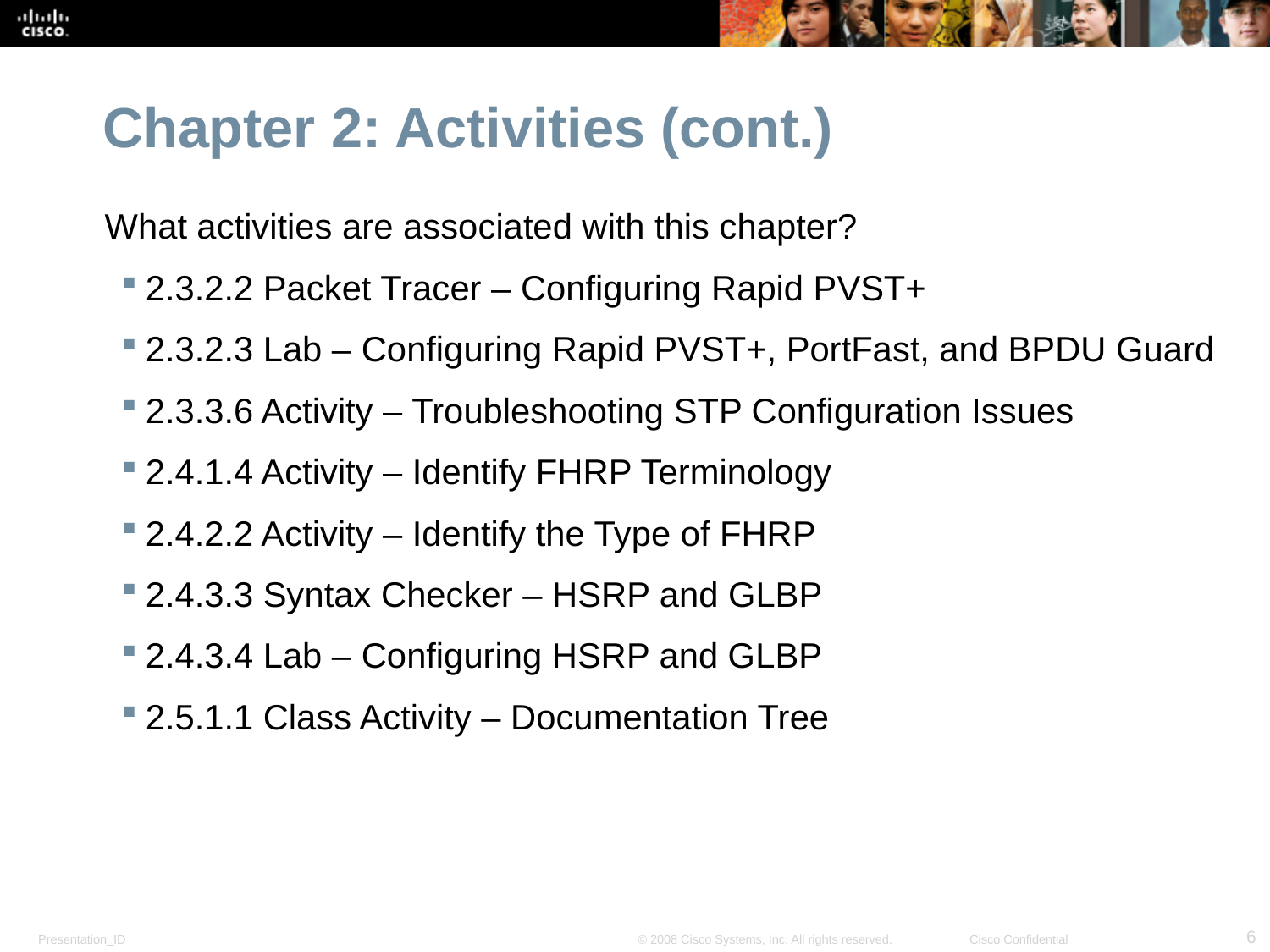

Chapter 2: Activities (cont.)
What activities are associated with this chapter?
2.3.2.2 Packet Tracer – Configuring Rapid PVST+
2.3.2.3 Lab – Configuring Rapid PVST+, PortFast, and BPDU Guard
2.3.3.6 Activity – Troubleshooting STP Configuration Issues
2.4.1.4 Activity – Identify FHRP Terminology
2.4.2.2 Activity – Identify the Type of FHRP
2.4.3.3 Syntax Checker – HSRP and GLBP
2.4.3.4 Lab – Configuring HSRP and GLBP
2.5.1.1 Class Activity – Documentation Tree